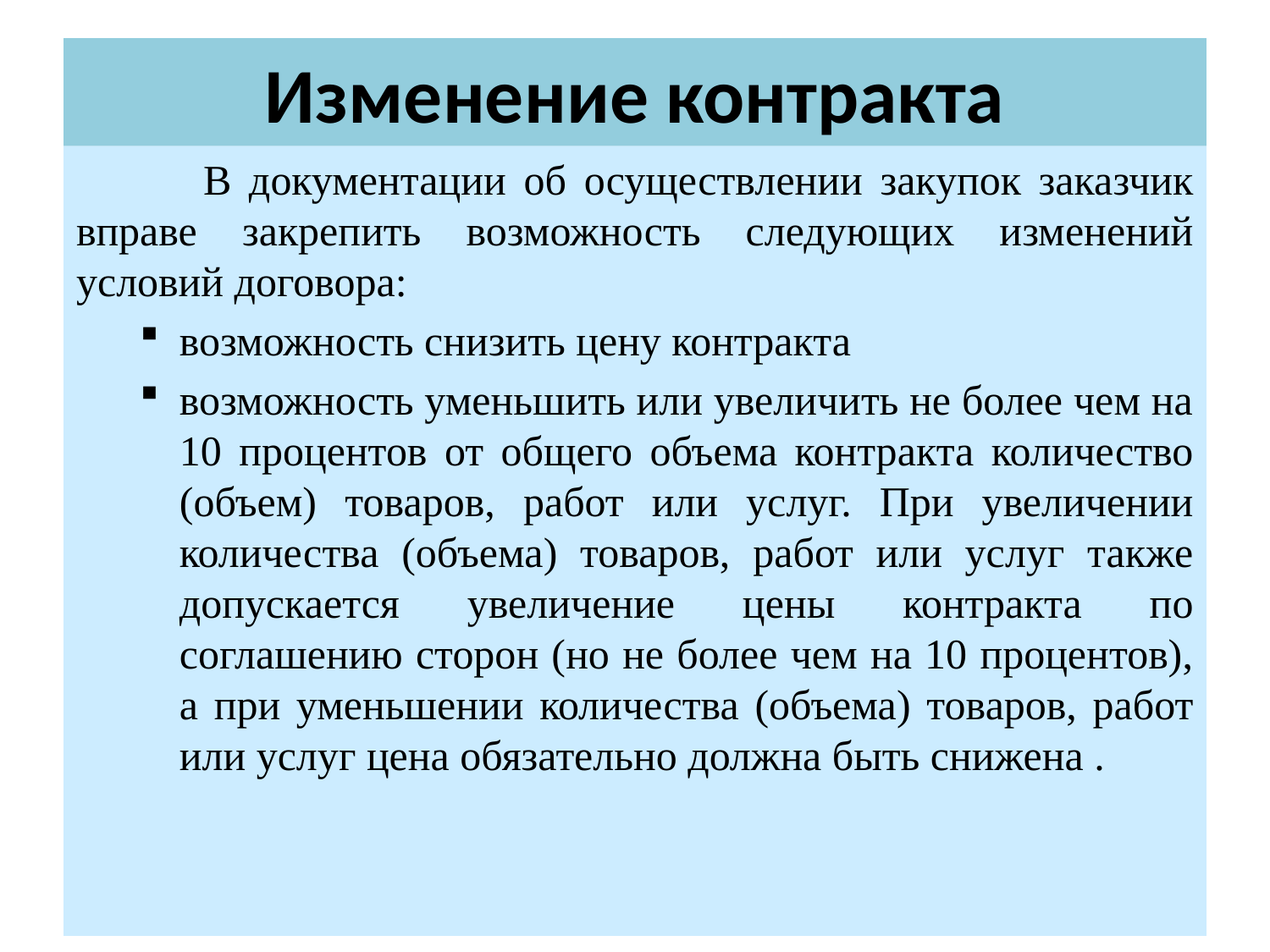

# Изменение контракта
	В документации об осуществлении закупок заказчик вправе закрепить возможность следующих изменений условий договора:
возможность снизить цену контракта
возможность уменьшить или увеличить не более чем на 10 процентов от общего объема контракта количество (объем) товаров, работ или услуг. При увеличении количества (объема) товаров, работ или услуг также допускается увеличение цены контракта по соглашению сторон (но не более чем на 10 процентов), а при уменьшении количества (объема) товаров, работ или услуг цена обязательно должна быть снижена .